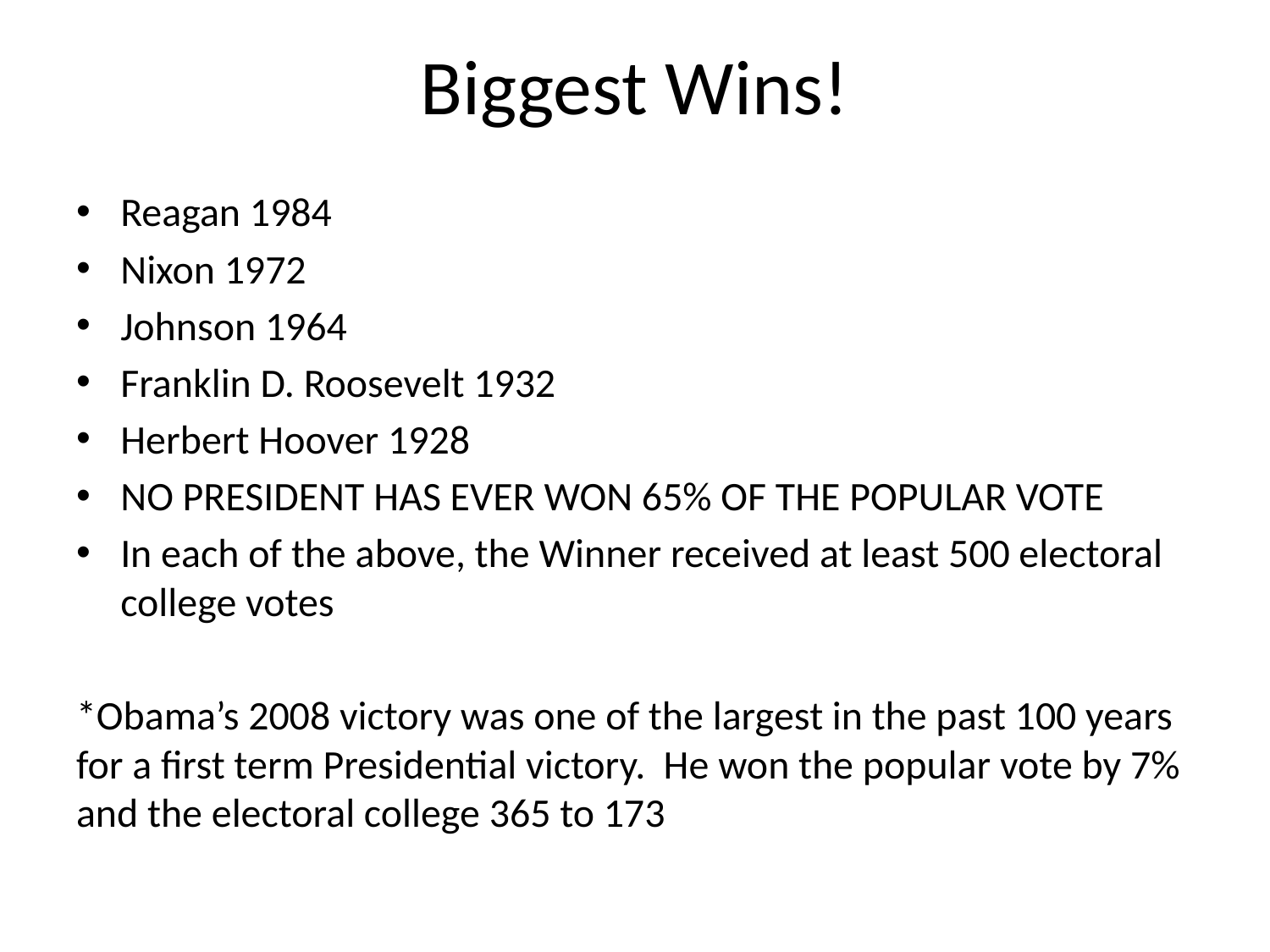

# Biggest Wins!
Reagan 1984
Nixon 1972
Johnson 1964
Franklin D. Roosevelt 1932
Herbert Hoover 1928
NO PRESIDENT HAS EVER WON 65% OF THE POPULAR VOTE
In each of the above, the Winner received at least 500 electoral college votes

*Obama’s 2008 victory was one of the largest in the past 100 years for a first term Presidential victory.  He won the popular vote by 7% and the electoral college 365 to 173